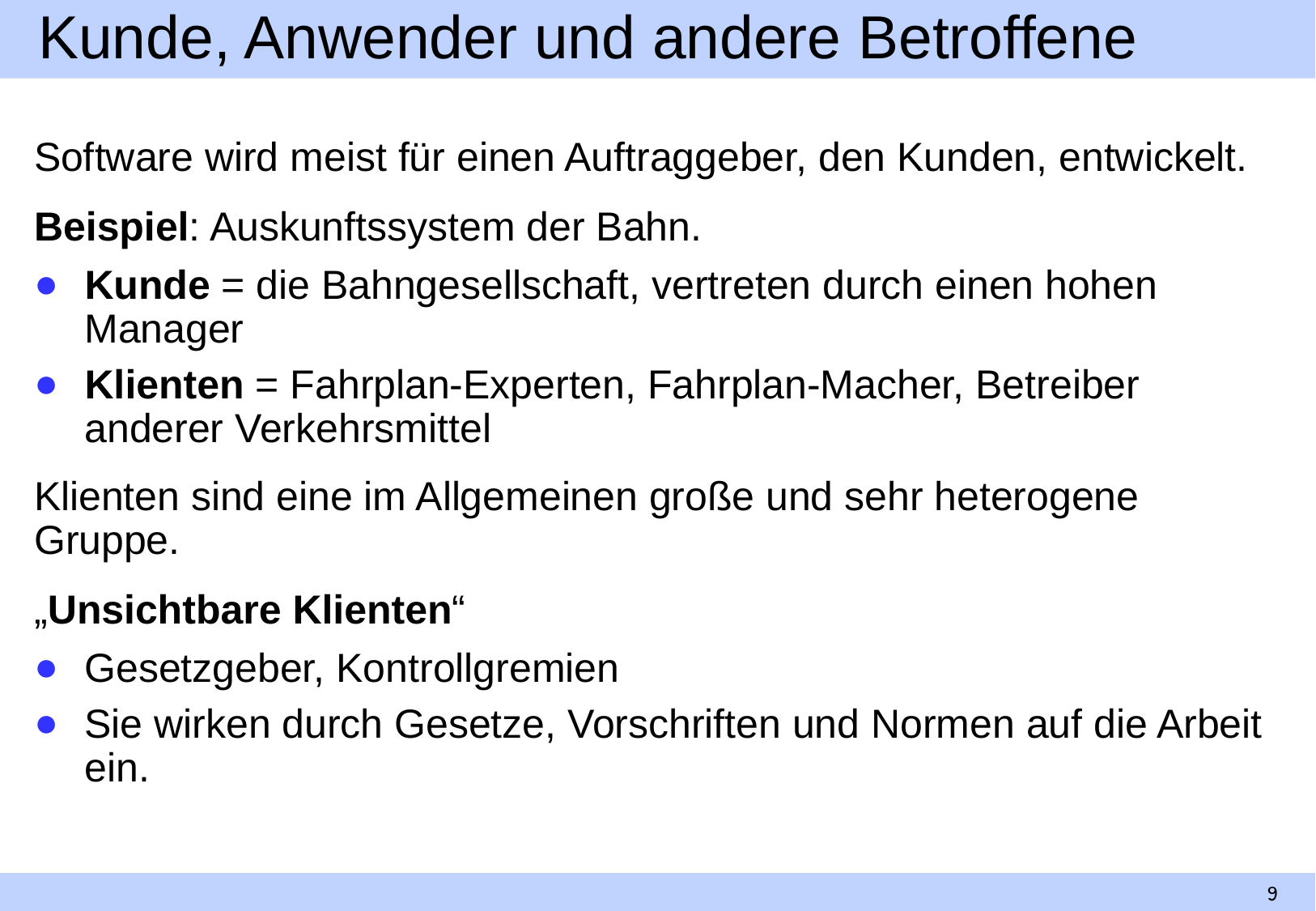

# Kunde, Anwender und andere Betroffene
Software wird meist für einen Auftraggeber, den Kunden, entwickelt.
Beispiel: Auskunftssystem der Bahn.
Kunde = die Bahngesellschaft, vertreten durch einen hohen Manager
Klienten = Fahrplan-Experten, Fahrplan-Macher, Betreiber anderer Verkehrsmittel
Klienten sind eine im Allgemeinen große und sehr heterogene Gruppe.
„Unsichtbare Klienten“
Gesetzgeber, Kontrollgremien
Sie wirken durch Gesetze, Vorschriften und Normen auf die Arbeit ein.

9